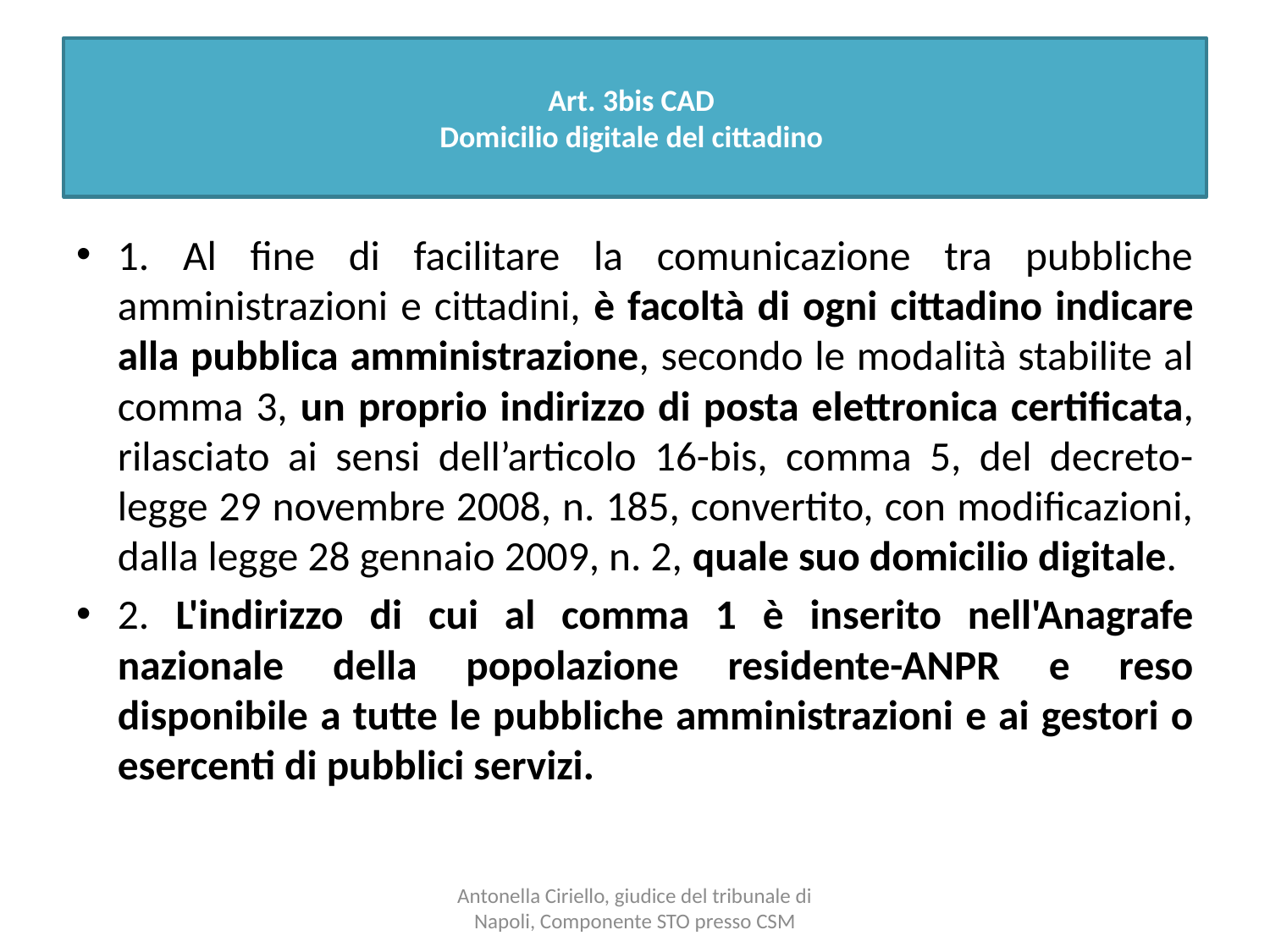

# Art. 3bis CAD Domicilio digitale del cittadino
1. Al fine di facilitare la comunicazione tra pubbliche amministrazioni e cittadini, è facoltà di ogni cittadino indicare alla pubblica amministrazione, secondo le modalità stabilite al comma 3, un proprio indirizzo di posta elettronica certificata, rilasciato ai sensi dell’articolo 16-bis, comma 5, del decreto-legge 29 novembre 2008, n. 185, convertito, con modificazioni, dalla legge 28 gennaio 2009, n. 2, quale suo domicilio digitale.
2. L'indirizzo di cui al comma 1 è inserito nell'Anagrafe nazionale della popolazione residente-ANPR e reso disponibile a tutte le pubbliche amministrazioni e ai gestori o esercenti di pubblici servizi.
Antonella Ciriello, giudice del tribunale di Napoli, Componente STO presso CSM